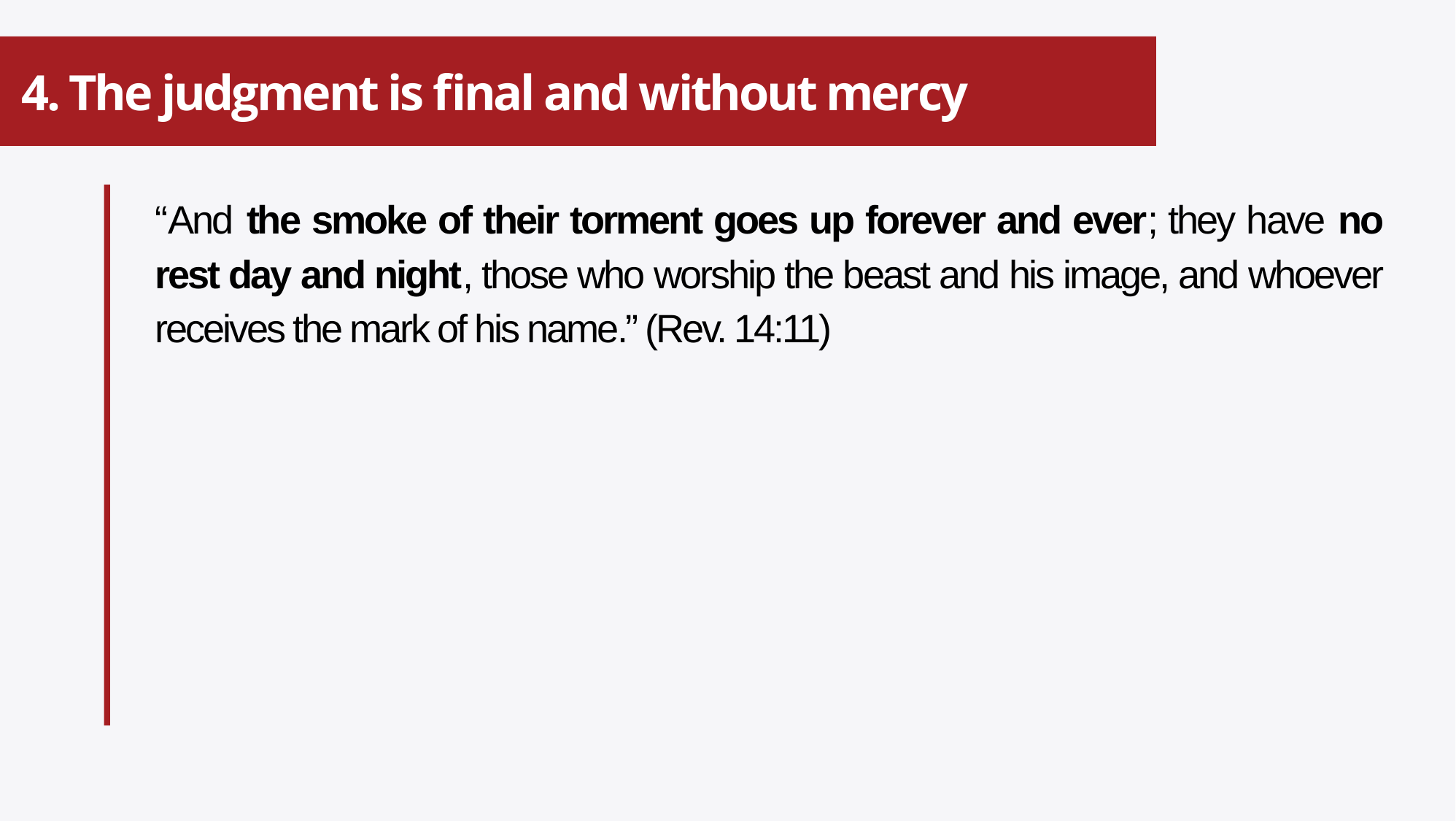

# 4. The judgment is final and without mercy
“And the smoke of their torment goes up forever and ever; they have no rest day and night, those who worship the beast and his image, and whoever receives the mark of his name.” (Rev. 14:11)